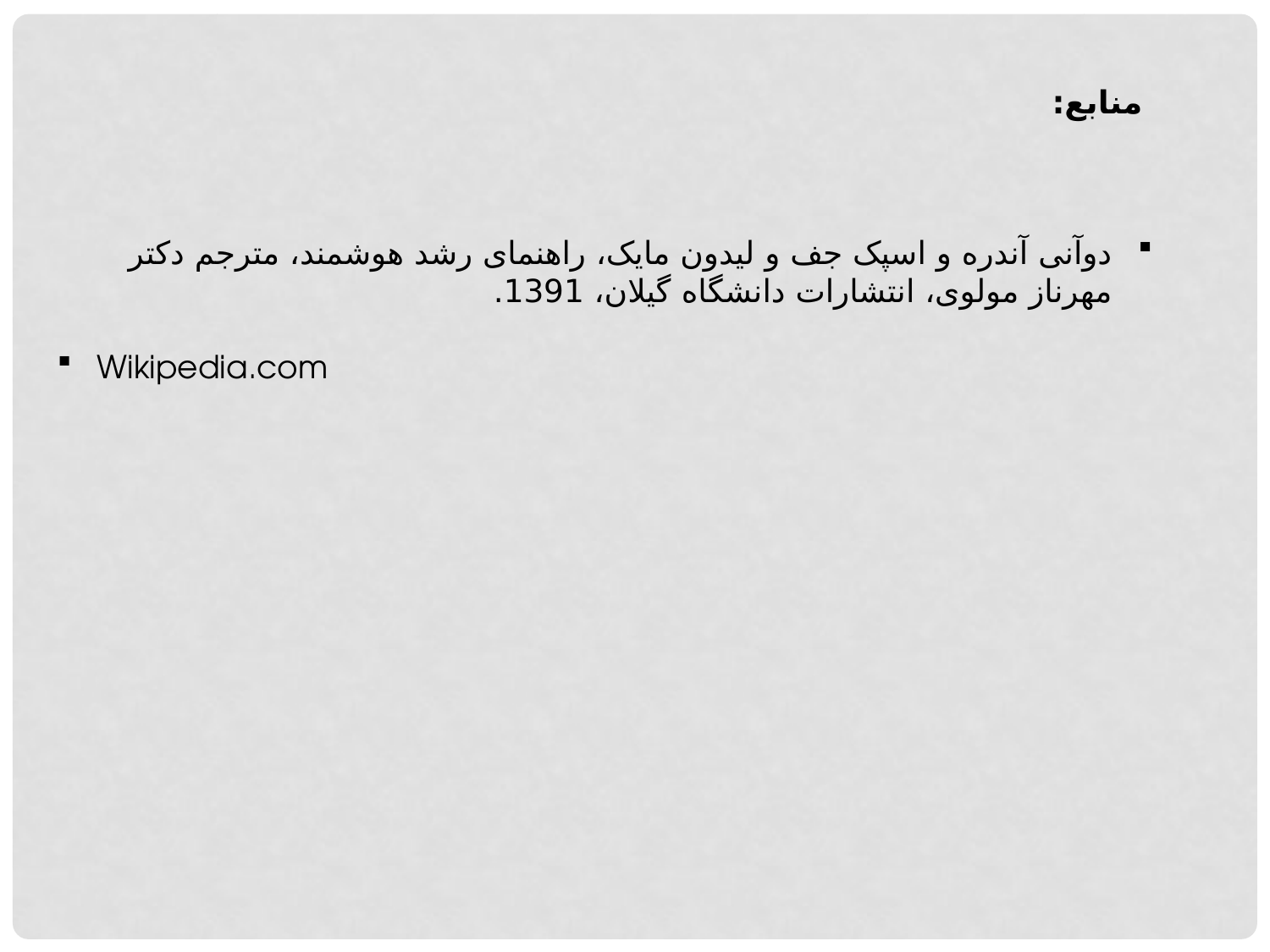

منابع:

دوآنی آندره و اسپک جف و لیدون مایک، راهنمای رشد هوشمند، مترجم دکتر مهرناز مولوی، انتشارات دانشگاه گیلان، 1391.

Wikipedia.com